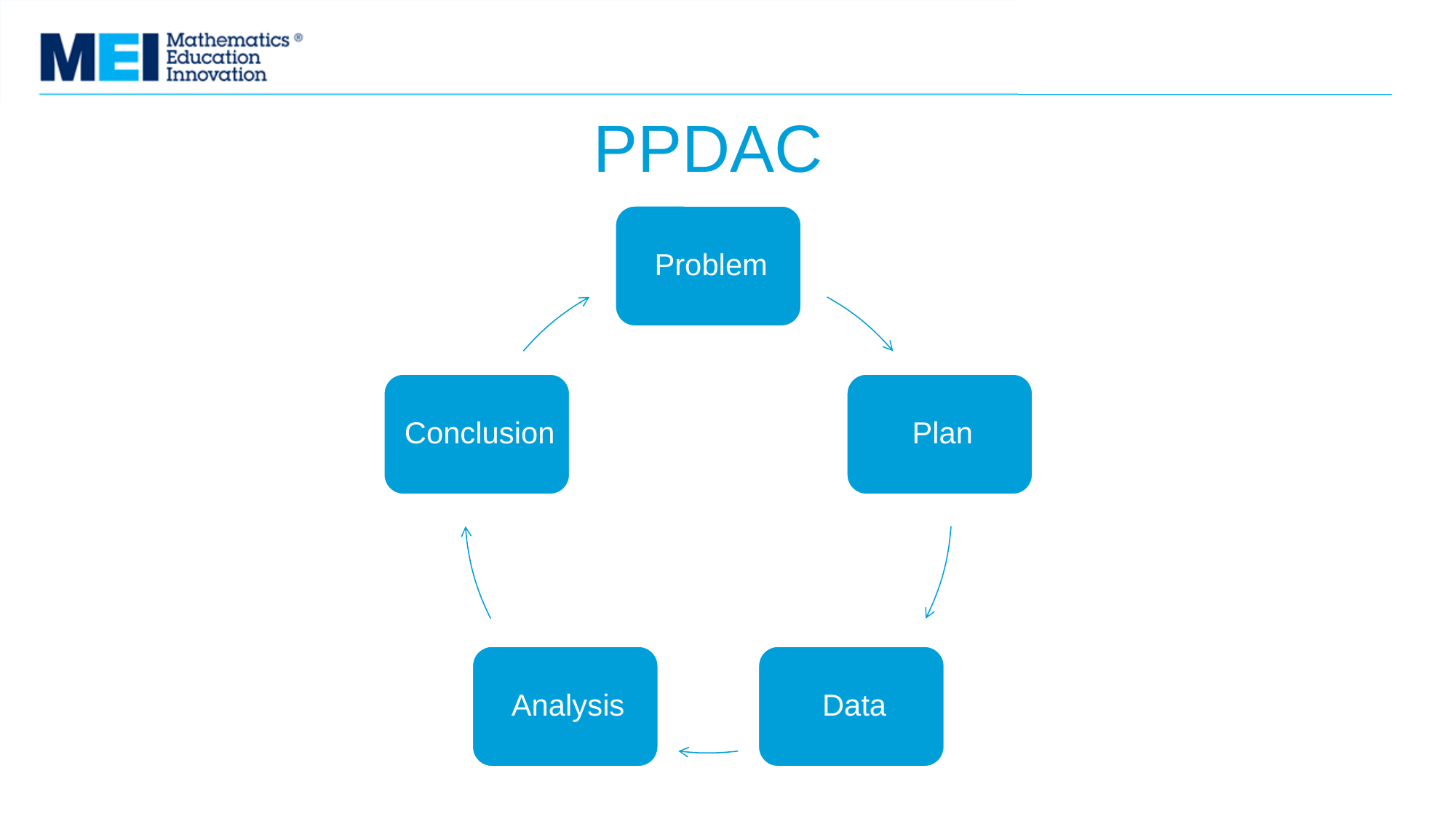

# PPDAC
Problem
Plan
Data
Analysis
Conclusion